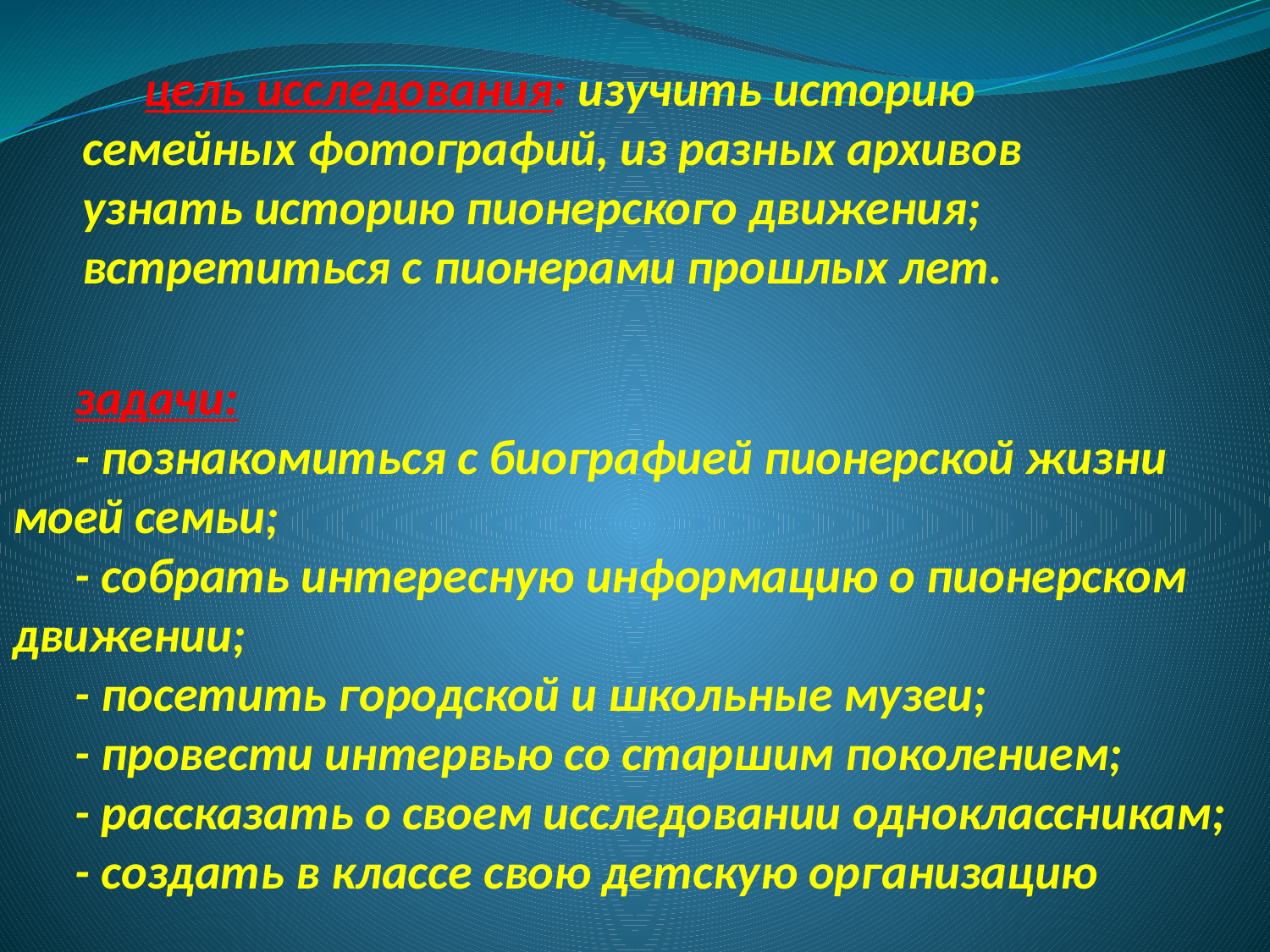

цель исследования: изучить историю семейных фотографий, из разных архивов узнать историю пионерского движения; встретиться с пионерами прошлых лет.
задачи:
- познакомиться с биографией пионерской жизни моей семьи;
- собрать интересную информацию о пионерском движении;
- посетить городской и школьные музеи;
- провести интервью со старшим поколением;
- рассказать о своем исследовании одноклассникам;
- создать в классе свою детскую организацию